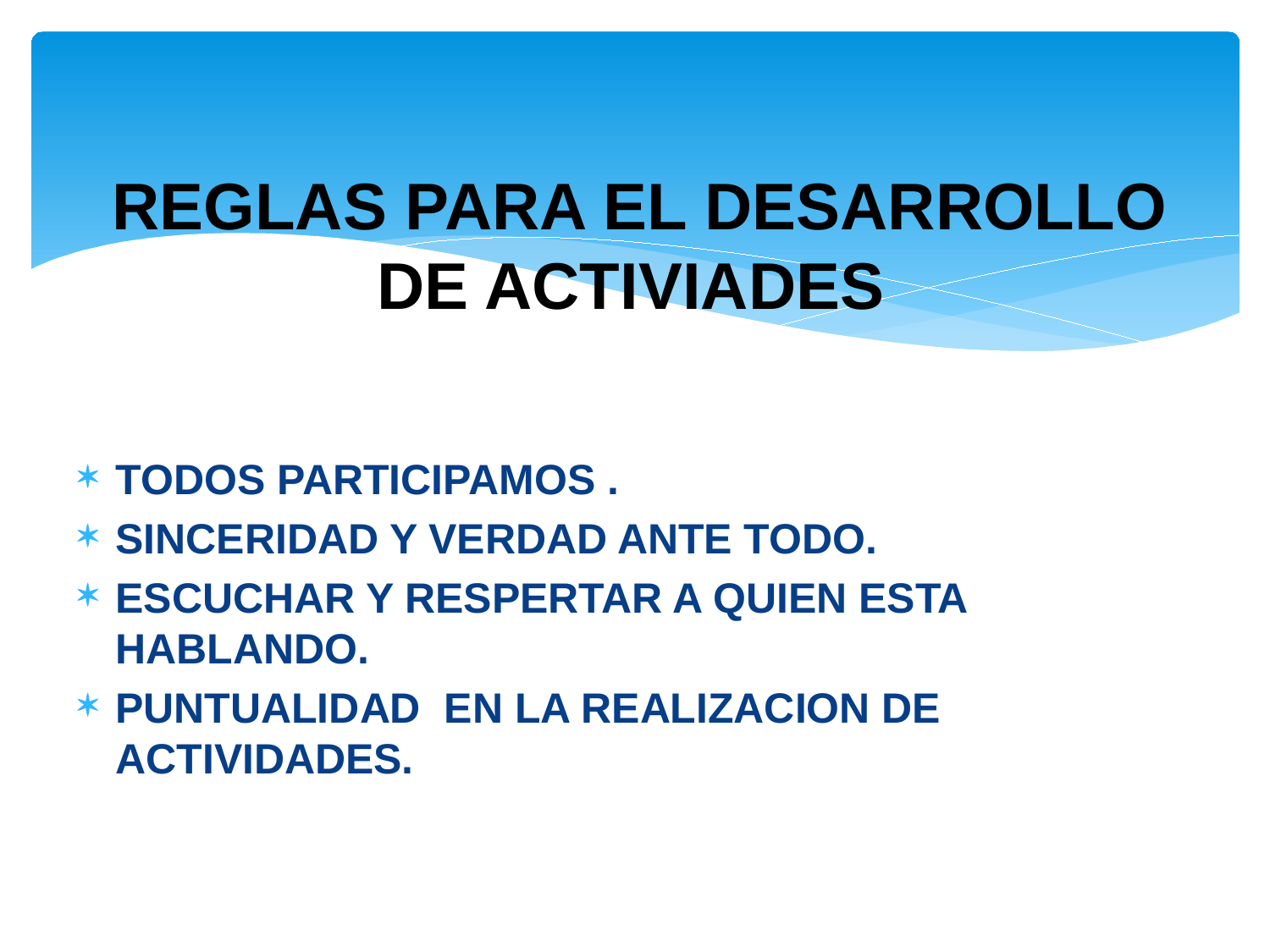

# REGLAS PARA EL DESARROLLO DE ACTIVIADES
TODOS PARTICIPAMOS .
SINCERIDAD Y VERDAD ANTE TODO.
ESCUCHAR Y RESPERTAR A QUIEN ESTA HABLANDO.
PUNTUALIDAD  EN LA REALIZACION DE ACTIVIDADES.